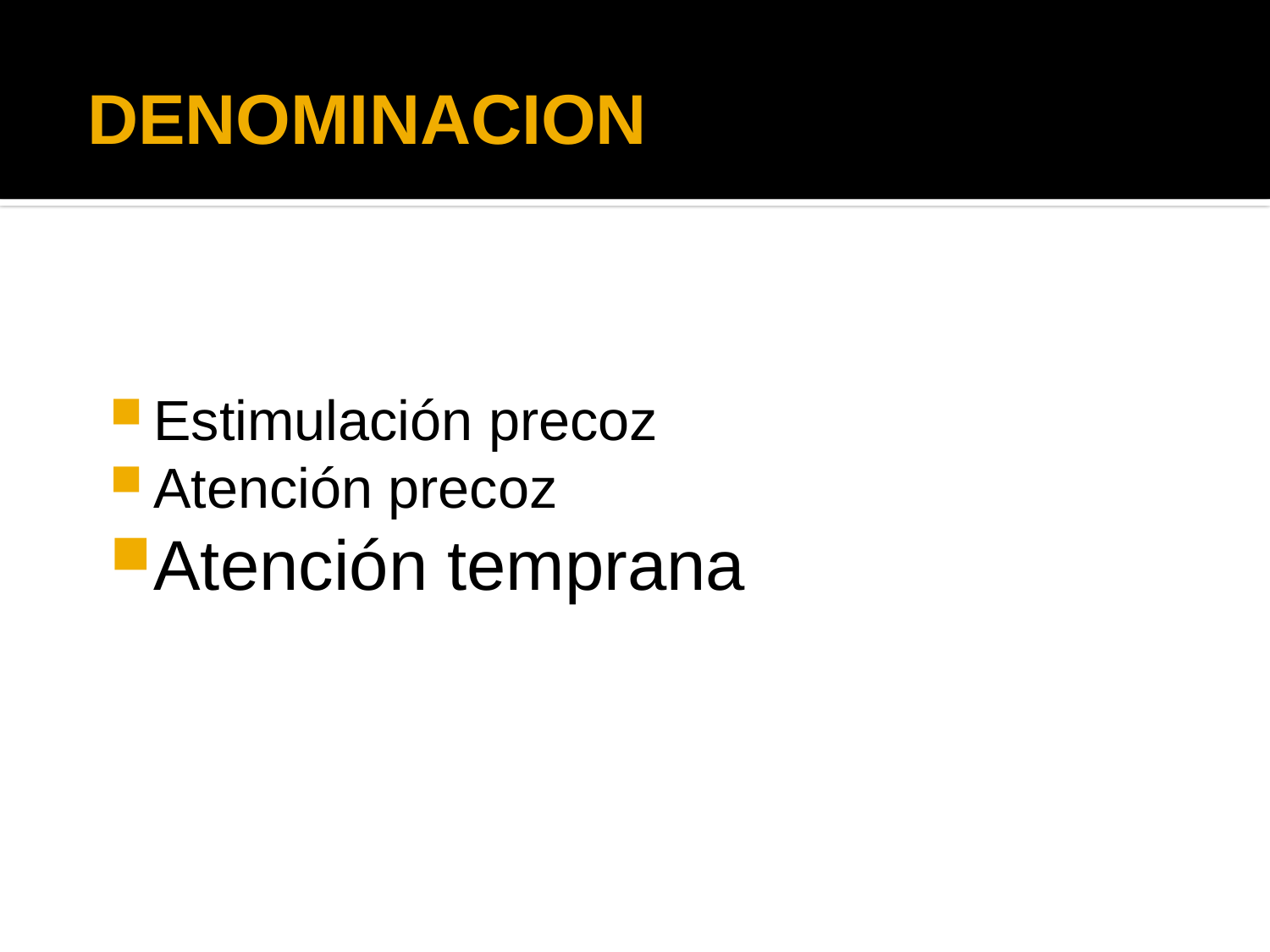

# DENOMINACION

Estimulación precoz
Atención precoz
Atención temprana